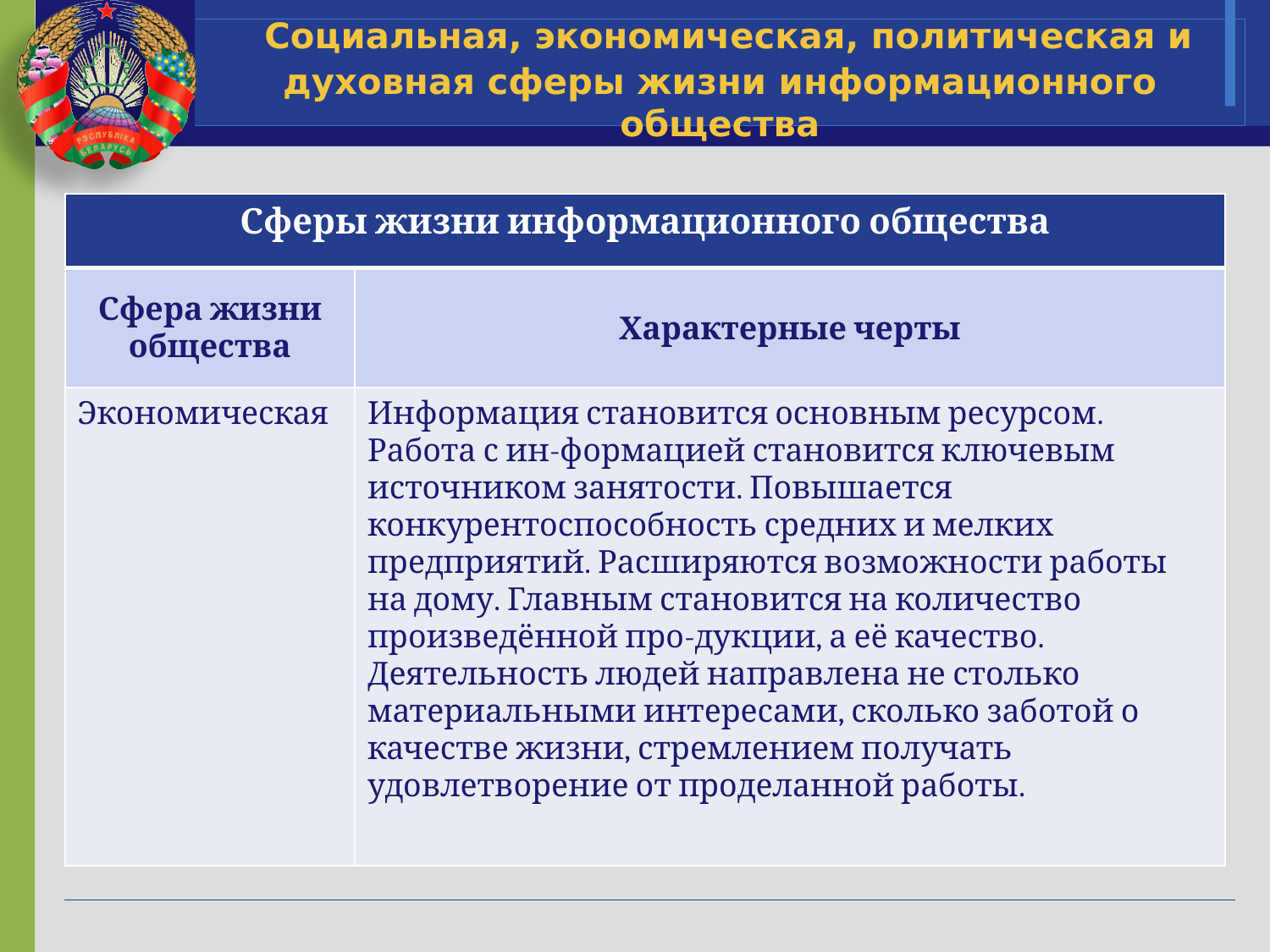

# Социальная, экономическая, политическая и духовная сферы жизни информационного общества
| Сферы жизни информационного общества |  |
| --- | --- |
| Сфера жизни общества | Характерные черты |
| Экономическая | Информация становится основным ресурсом. Работа с ин-формацией становится ключевым источником занятости. Повышается конкурентоспособность средних и мелких предприятий. Расширяются возможности работы на дому. Главным становится на количество произведённой про-дукции, а её качество. Деятельность людей направлена не столько материальными интересами, сколько заботой о качестве жизни, стремлением получать удовлетворение от проделанной работы. |